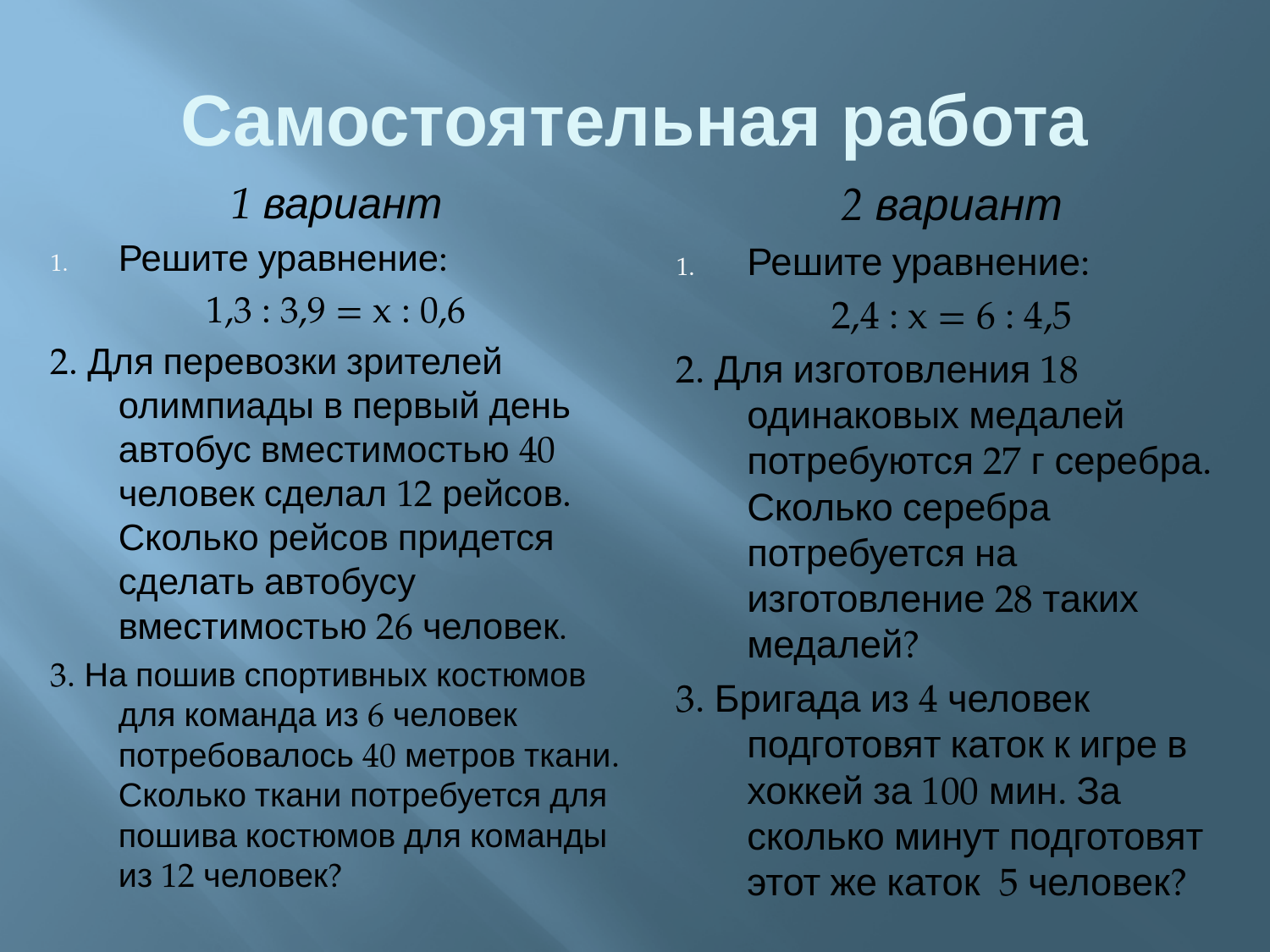

# Самостоятельная работа
1 вариант
Решите уравнение:
1,3 : 3,9 = x : 0,6
2. Для перевозки зрителей олимпиады в первый день автобус вместимостью 40 человек сделал 12 рейсов. Сколько рейсов придется сделать автобусу вместимостью 26 человек.
3. На пошив спортивных костюмов для команда из 6 человек потребовалось 40 метров ткани. Сколько ткани потребуется для пошива костюмов для команды из 12 человек?
2 вариант
Решите уравнение:
2,4 : x = 6 : 4,5
2. Для изготовления 18 одинаковых медалей потребуются 27 г серебра. Сколько серебра потребуется на изготовление 28 таких медалей?
3. Бригада из 4 человек подготовят каток к игре в хоккей за 100 мин. За сколько минут подготовят этот же каток  5 человек?